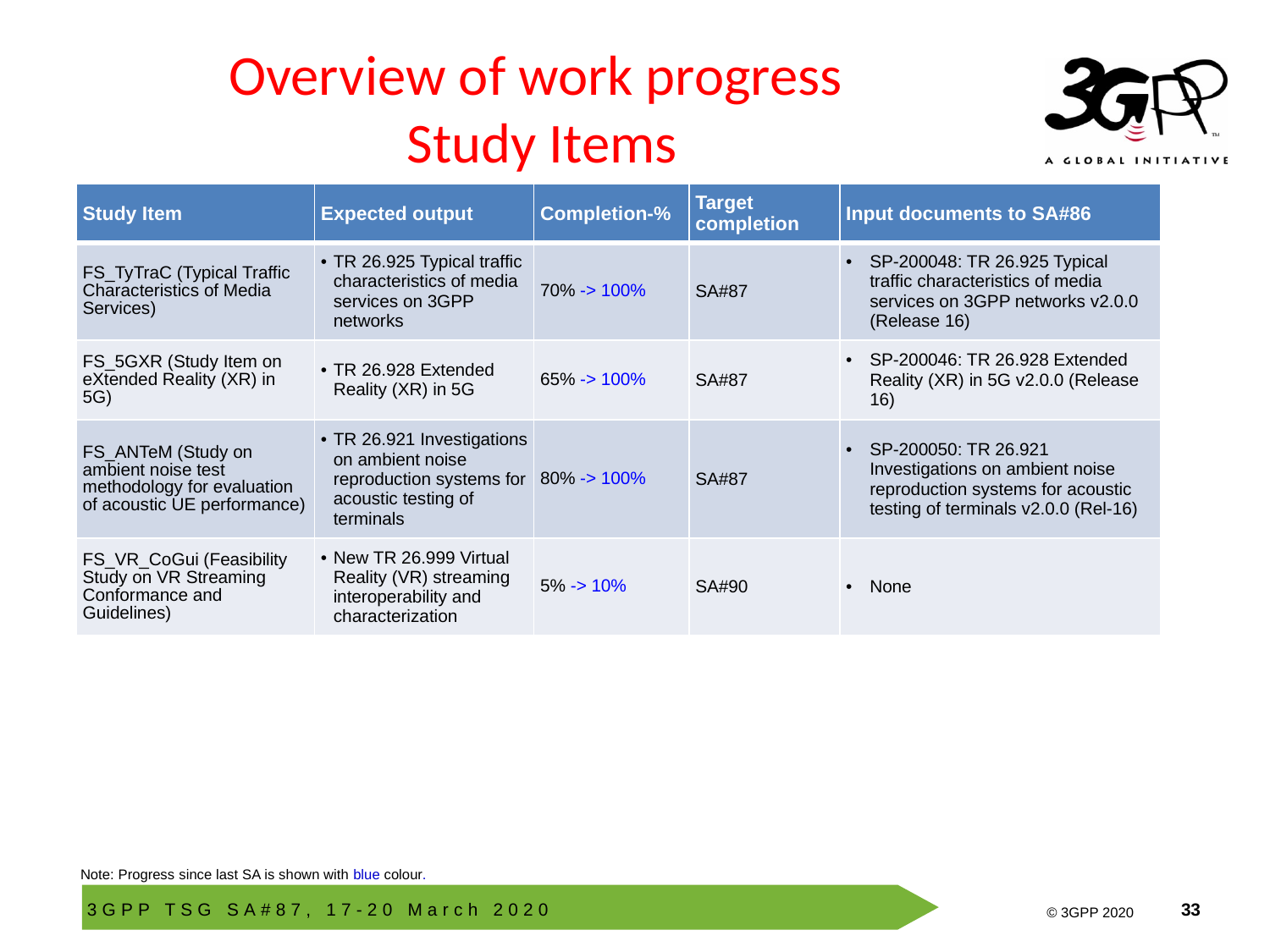

# Overview of work progress Study Items
| Study Item | Expected output | Completion-% | Target completion | Input documents to SA#86 |
| --- | --- | --- | --- | --- |
| FS\_TyTraC (Typical Traffic Characteristics of Media Services) | TR 26.925 Typical traffic characteristics of media services on 3GPP networks | 70% -> 100% | SA#87 | SP-200048: TR 26.925 Typical traffic characteristics of media services on 3GPP networks v2.0.0 (Release 16) |
| FS\_5GXR (Study Item on eXtended Reality (XR) in 5G) | TR 26.928 Extended Reality (XR) in 5G | 65% -> 100% | SA#87 | SP-200046: TR 26.928 Extended Reality (XR) in 5G v2.0.0 (Release 16) |
| FS\_ANTeM (Study on ambient noise test methodology for evaluation of acoustic UE performance) | TR 26.921 Investigations on ambient noise reproduction systems for acoustic testing of terminals | 80% -> 100% | SA#87 | SP-200050: TR 26.921 Investigations on ambient noise reproduction systems for acoustic testing of terminals v2.0.0 (Rel-16) |
| FS\_VR\_CoGui (Feasibility Study on VR Streaming Conformance and Guidelines) | New TR 26.999 Virtual Reality (VR) streaming interoperability and characterization | 5% -> 10% | SA#90 | None |

Note: Progress since last SA is shown with blue colour.